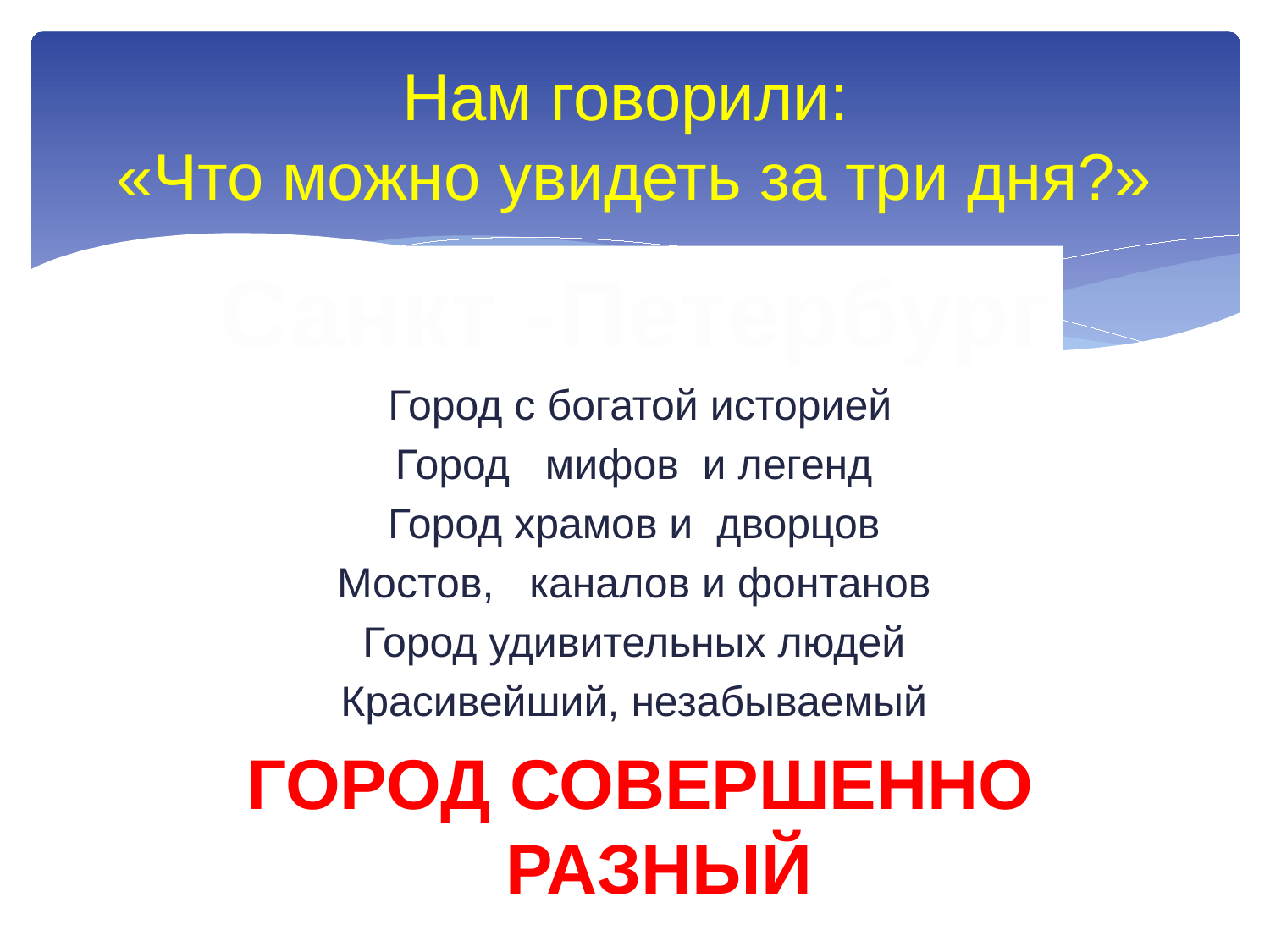

# Нам говорили: «Что можно увидеть за три дня?»
Санкт -Петербург
Город с богатой историей
Город   мифов  и легенд
Город храмов и  дворцов
Мостов,   каналов и фонтанов
Город удивительных людей
Красивейший, незабываемый
ГОРОД СОВЕРШЕННО РАЗНЫЙ